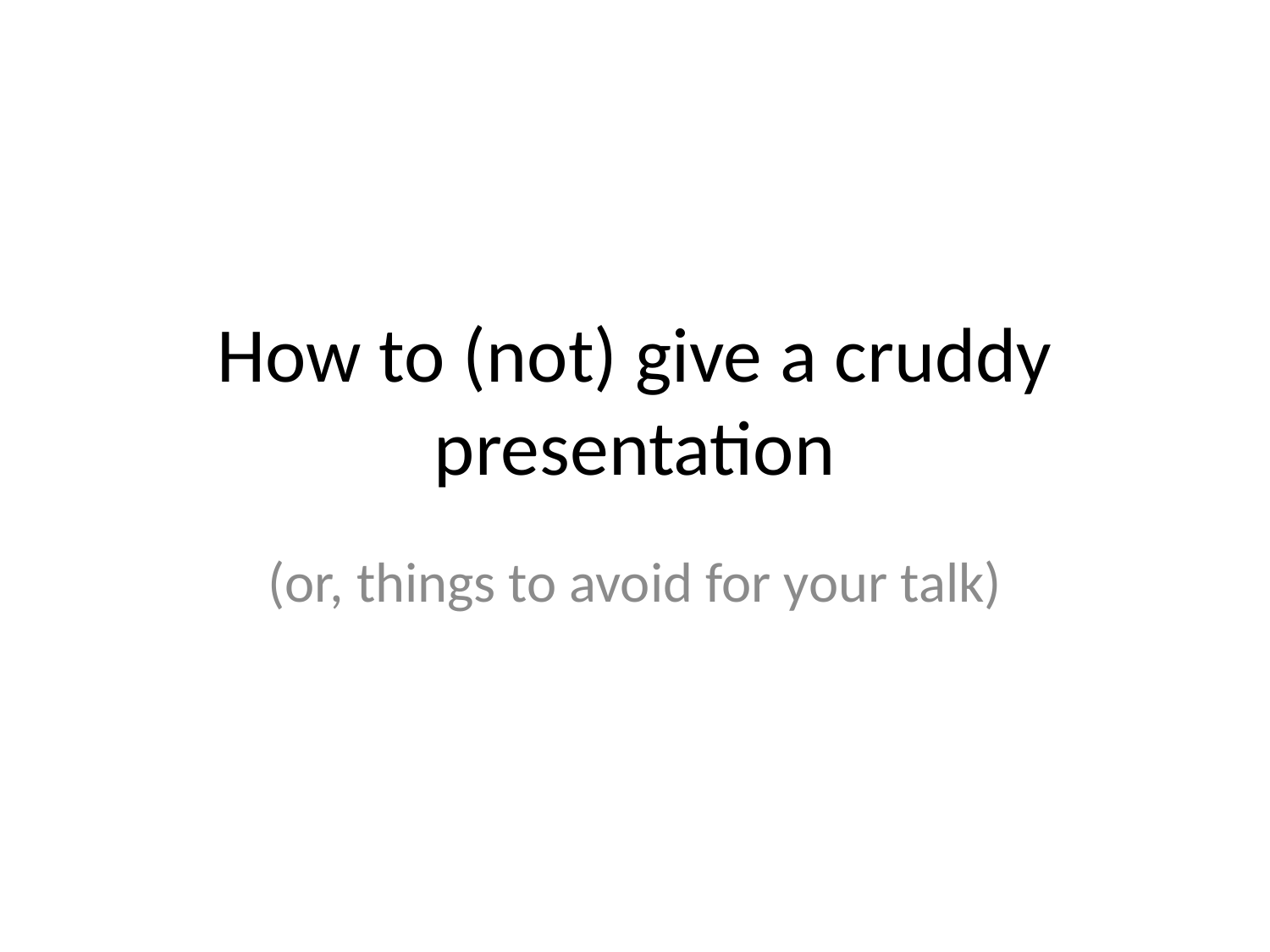

# How to (not) give a cruddy presentation
(or, things to avoid for your talk)